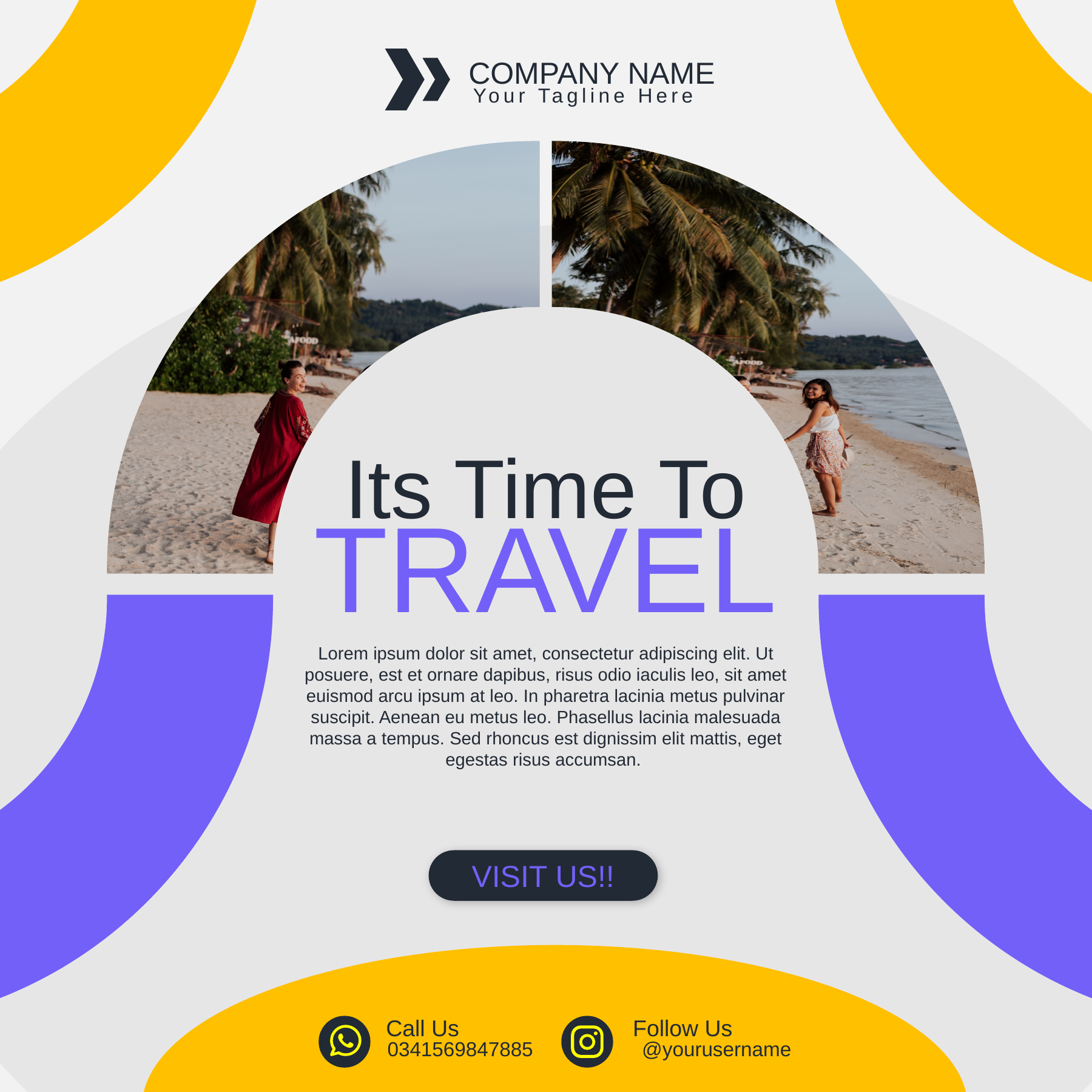

COMPANY NAME
Your Tagline Here

Its Time To
TRAVEL

Lorem ipsum dolor sit amet, consectetur adipiscing elit. Ut posuere, est et ornare dapibus, risus odio iaculis leo, sit amet euismod arcu ipsum at leo. In pharetra lacinia metus pulvinar suscipit. Aenean eu metus leo. Phasellus lacinia malesuada massa a tempus. Sed rhoncus est dignissim elit mattis, eget egestas risus accumsan.

VISIT US!!

Call Us
Follow Us

0341569847885
@yourusername